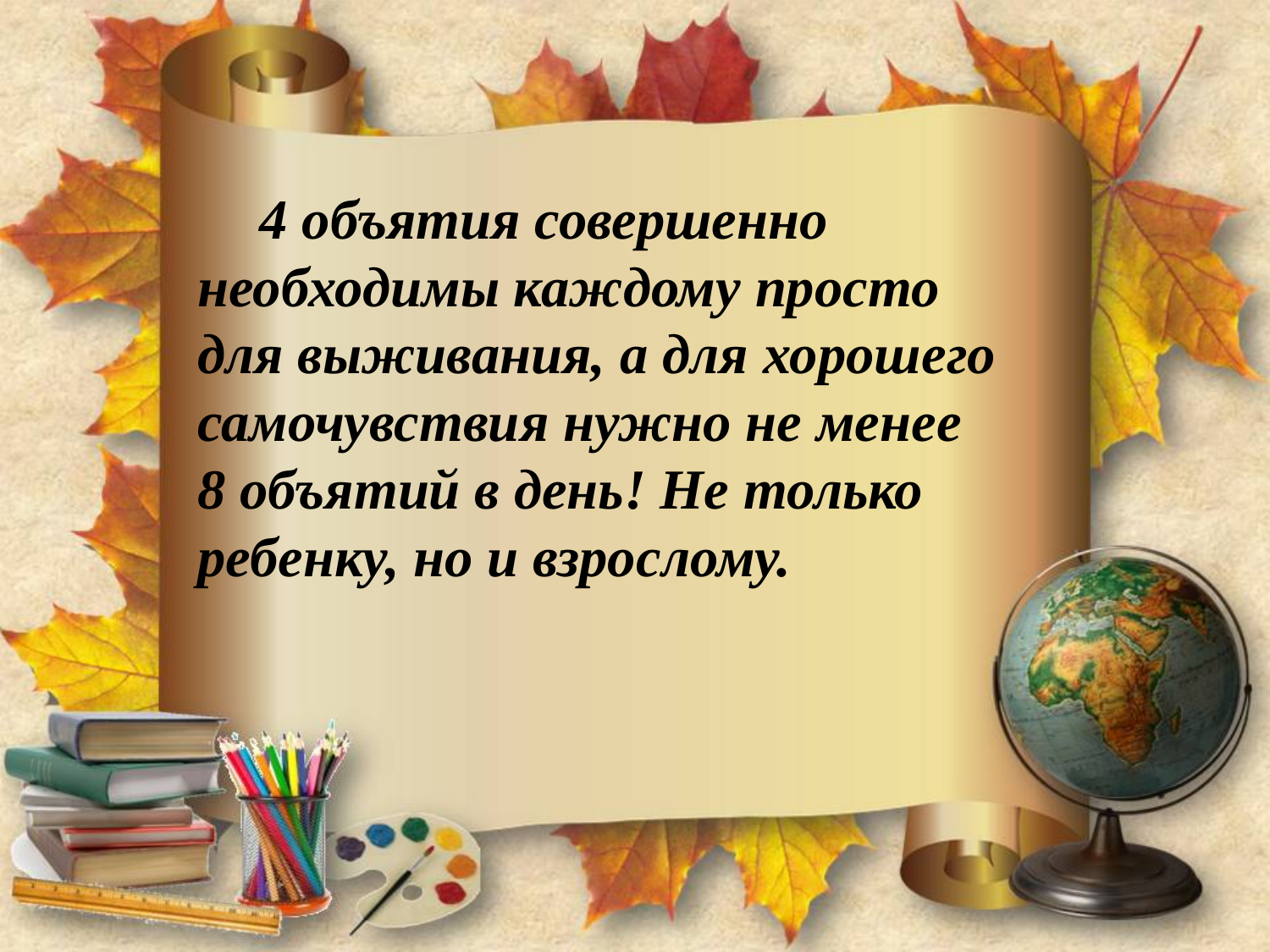

4 объятия совершенно необходимы каждому просто для выживания, а для хорошего самочувствия нужно не менее 8 объятий в день! Не только ребенку, но и взрослому.